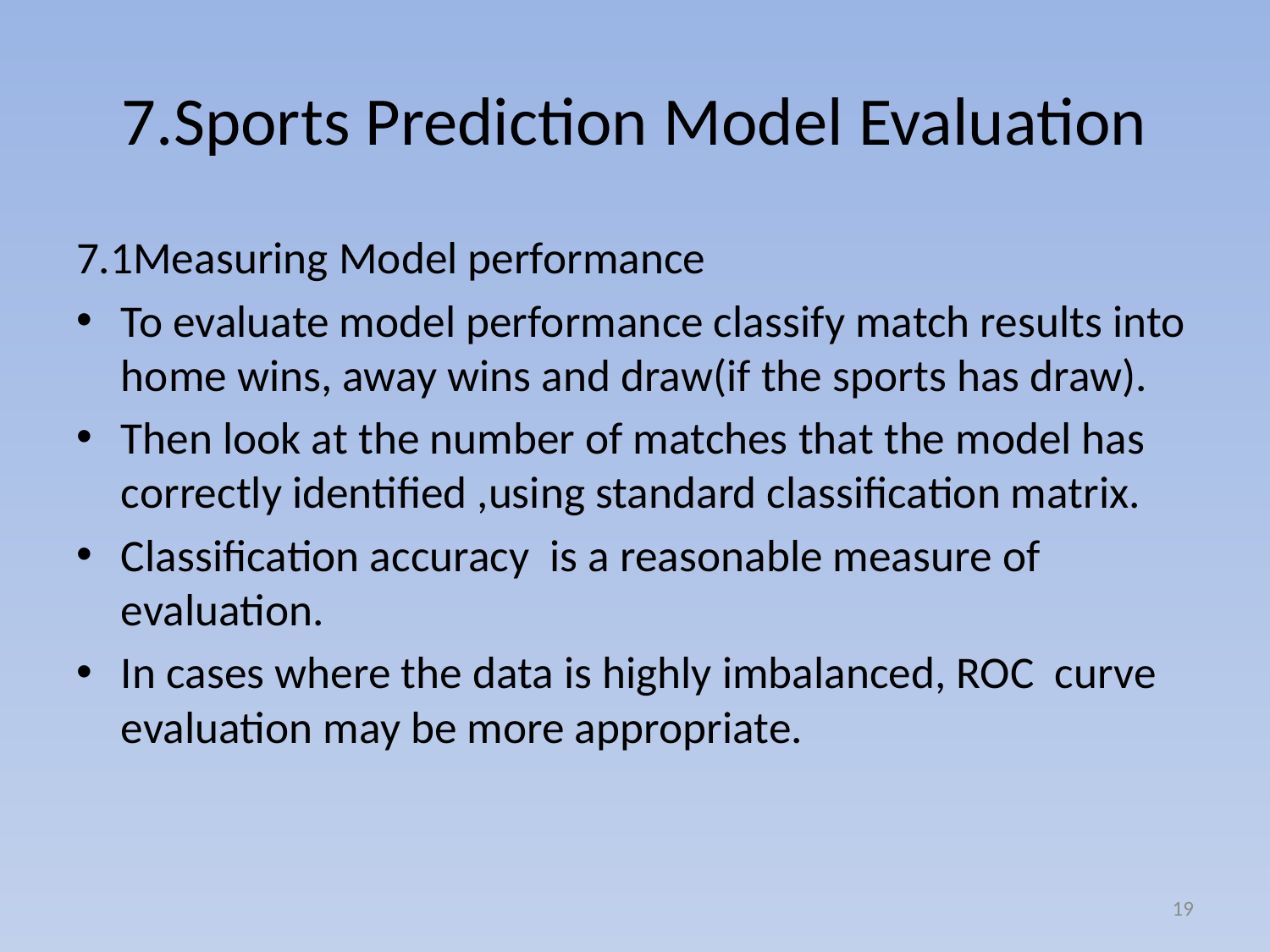

# 7.Sports Prediction Model Evaluation
7.1Measuring Model performance
To evaluate model performance classify match results into home wins, away wins and draw(if the sports has draw).
Then look at the number of matches that the model has correctly identified ,using standard classification matrix.
Classification accuracy  is a reasonable measure of evaluation.
In cases where the data is highly imbalanced, ROC  curve evaluation may be more appropriate.

19